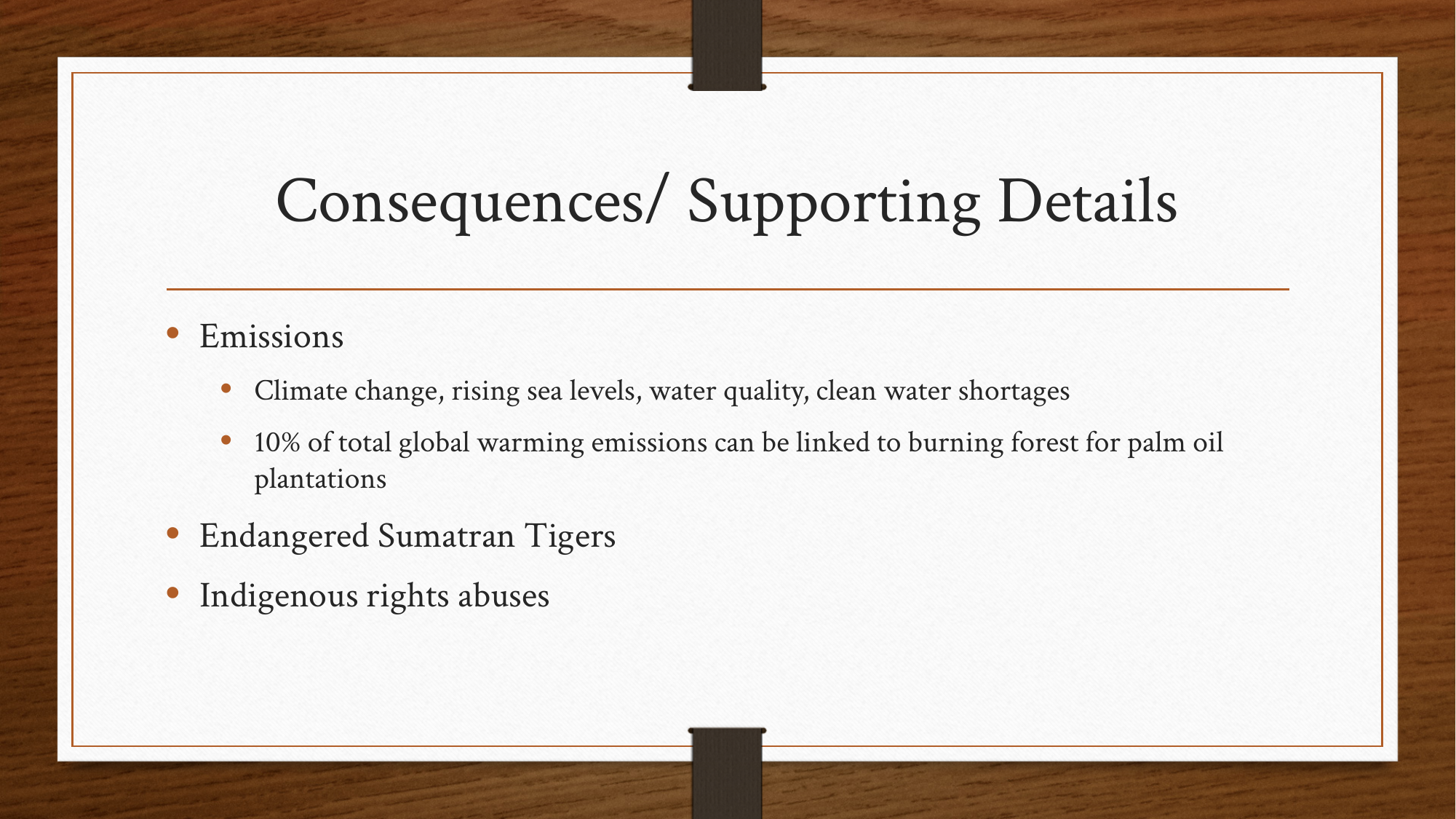

# Consequences/ Supporting Details
Emissions
Climate change, rising sea levels, water quality, clean water shortages
10% of total global warming emissions can be linked to burning forest for palm oil plantations
Endangered Sumatran Tigers
Indigenous rights abuses